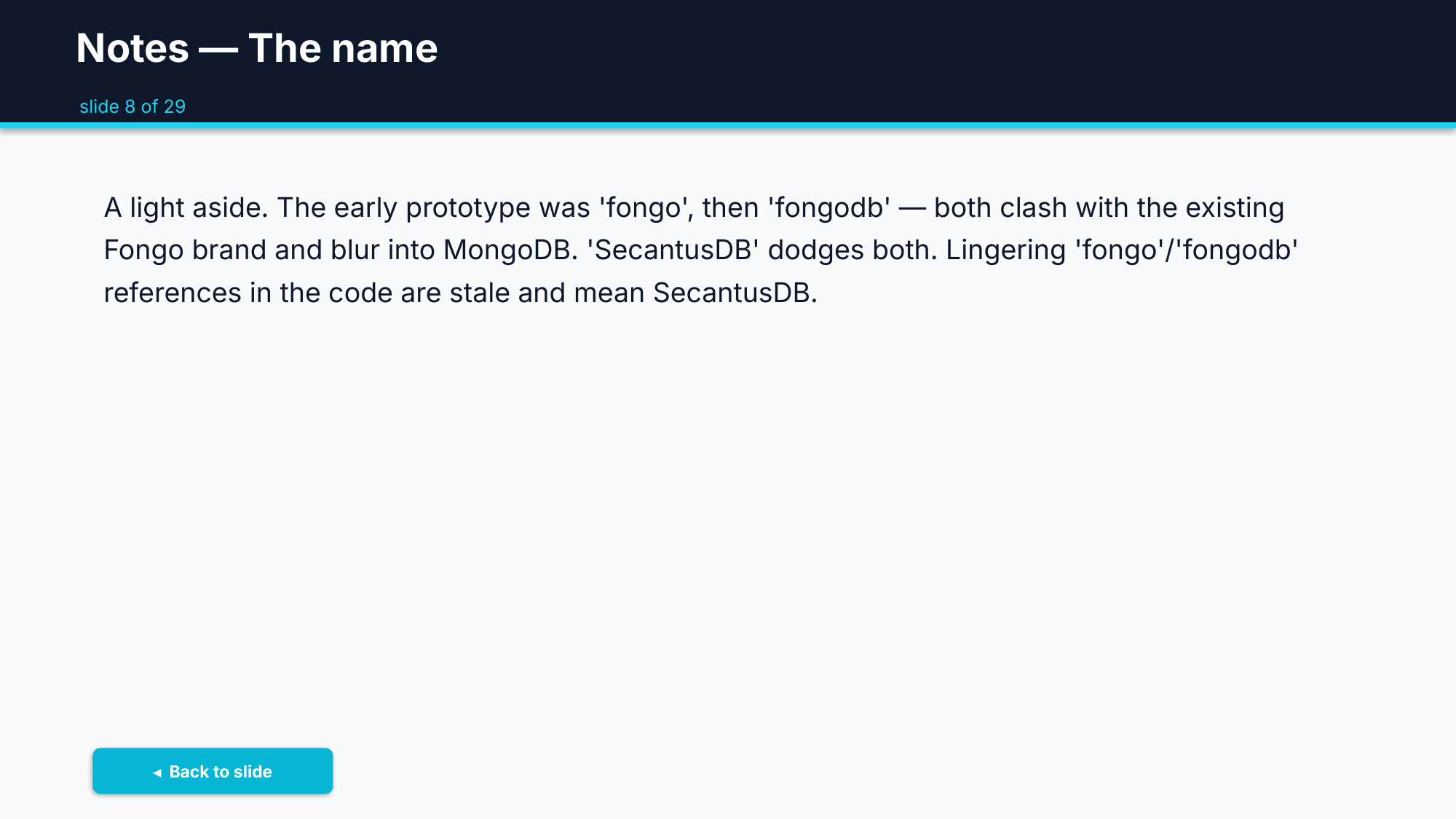

Notes — The name
slide 8 of 29

A light aside. The early prototype was 'fongo', then 'fongodb' — both clash with the existing Fongo brand and blur into MongoDB. 'SecantusDB' dodges both. Lingering 'fongo'/'fongodb' references in the code are stale and mean SecantusDB.
◂  Back to slide